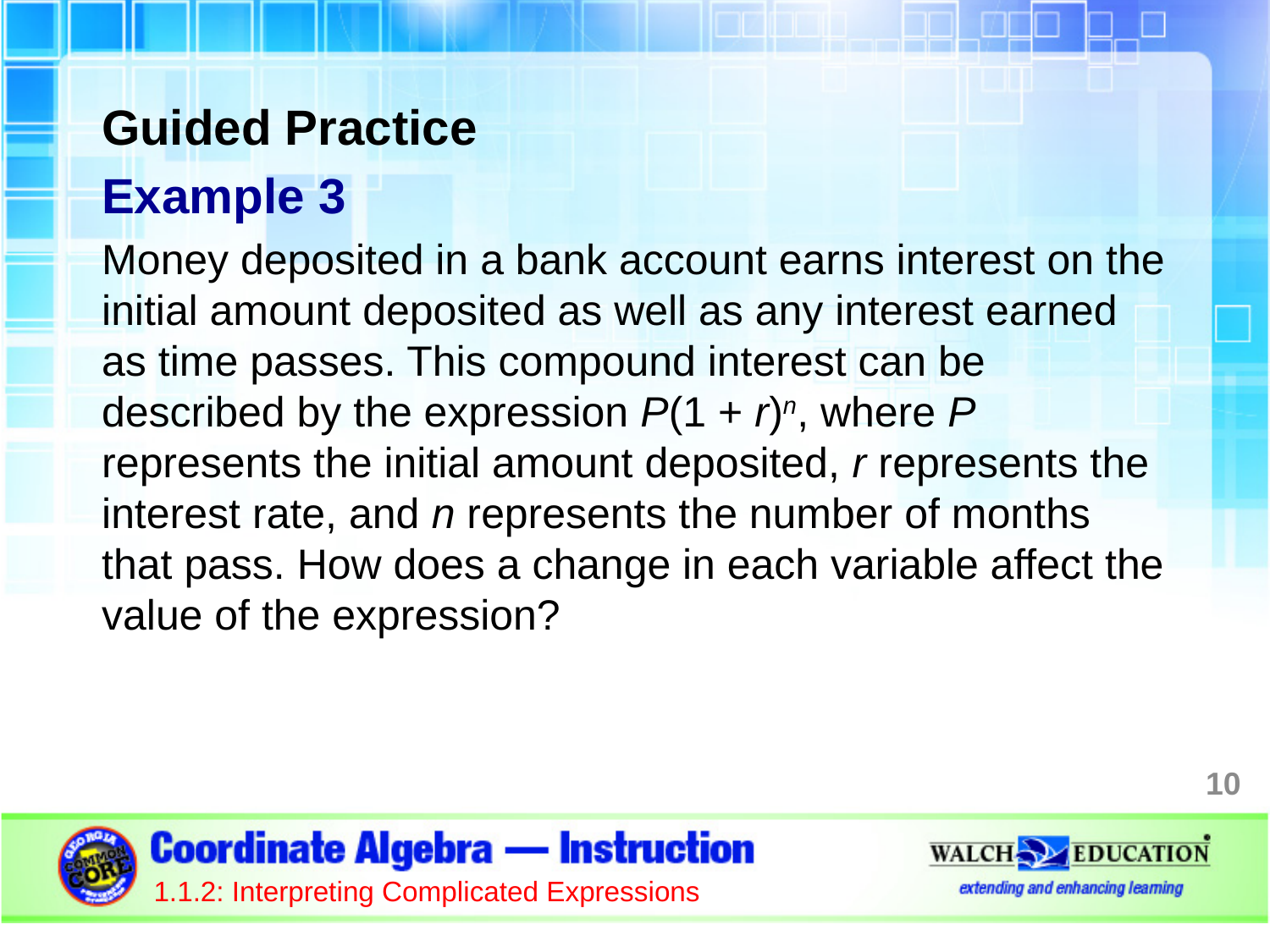

Guided Practice
Example 3
Money deposited in a bank account earns interest on the initial amount deposited as well as any interest earned as time passes. This compound interest can be described by the expression P(1 + r)n, where P represents the initial amount deposited, r represents the interest rate, and n represents the number of months that pass. How does a change in each variable affect the value of the expression?
10
1.1.2: Interpreting Complicated Expressions